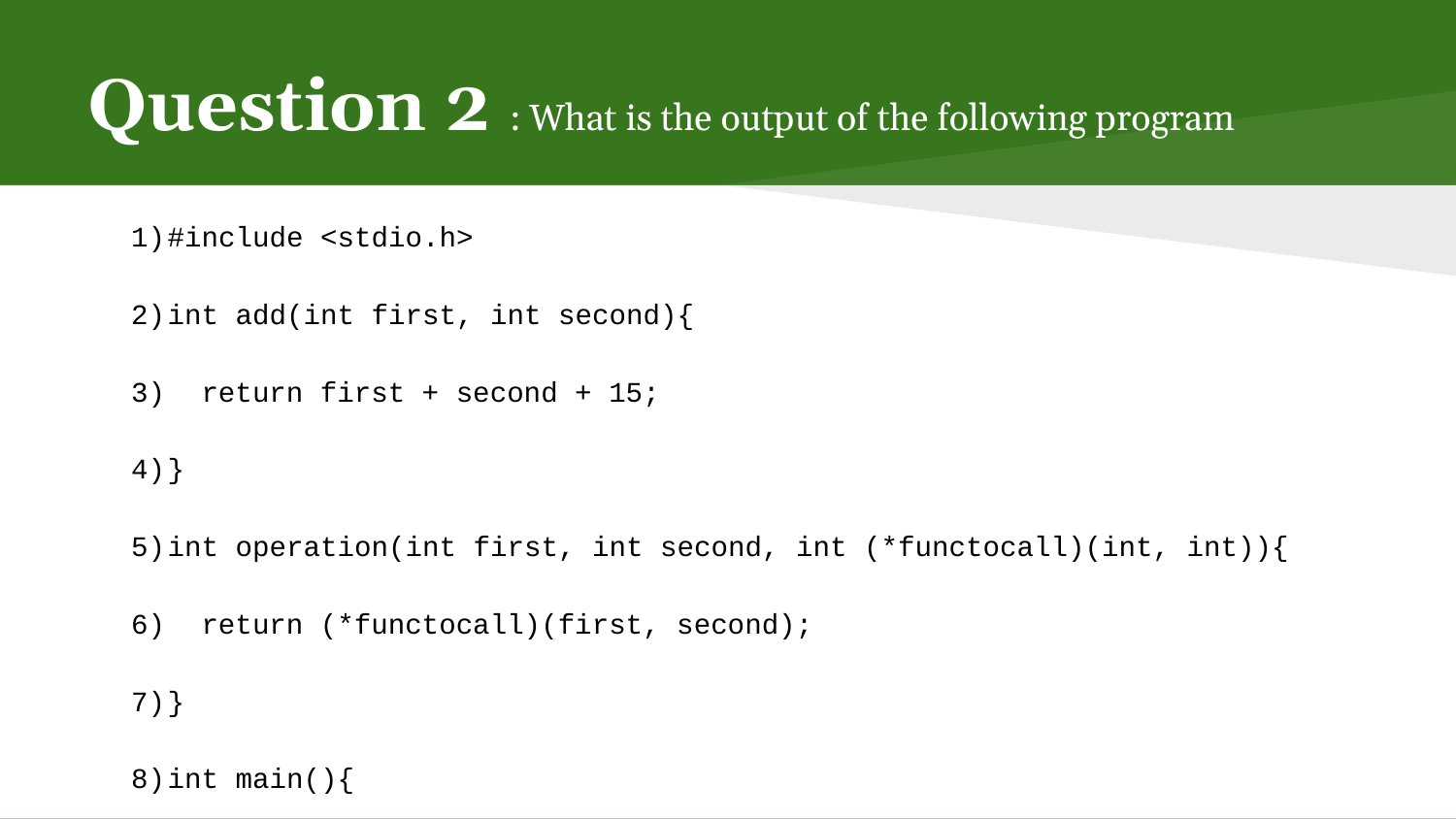

# Question 2 : What is the output of the following program
#include <stdio.h>
int add(int first, int second){
  return first + second + 15;
}
int operation(int first, int second, int (*functocall)(int, int)){
  return (*functocall)(first, second);
}
int main(){
  int  a;
  int  (*plus)(int, int) = add;
  a = operation(15, 10, plus);
  printf(“%d”, a);
  return 0;
}